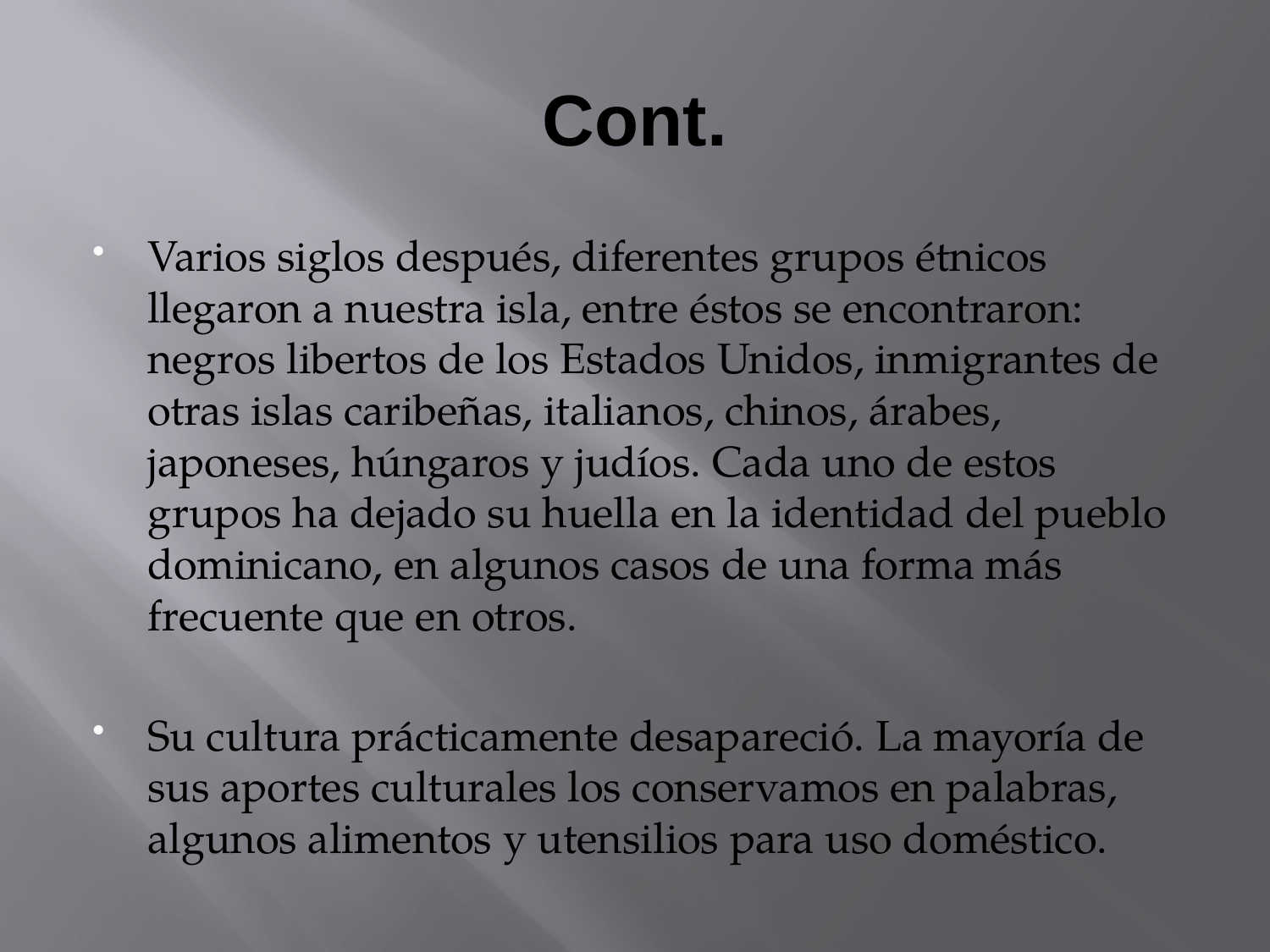

# Cont.
Varios siglos después, diferentes grupos étnicos llegaron a nuestra isla, entre éstos se encontraron: negros libertos de los Estados Unidos, inmigrantes de otras islas caribeñas, italianos, chinos, árabes, japoneses, húngaros y judíos. Cada uno de estos grupos ha dejado su huella en la identidad del pueblo dominicano, en algunos casos de una forma más frecuente que en otros.

Su cultura prácticamente desapareció. La mayoría de sus aportes culturales los conservamos en palabras, algunos alimentos y utensilios para uso doméstico.